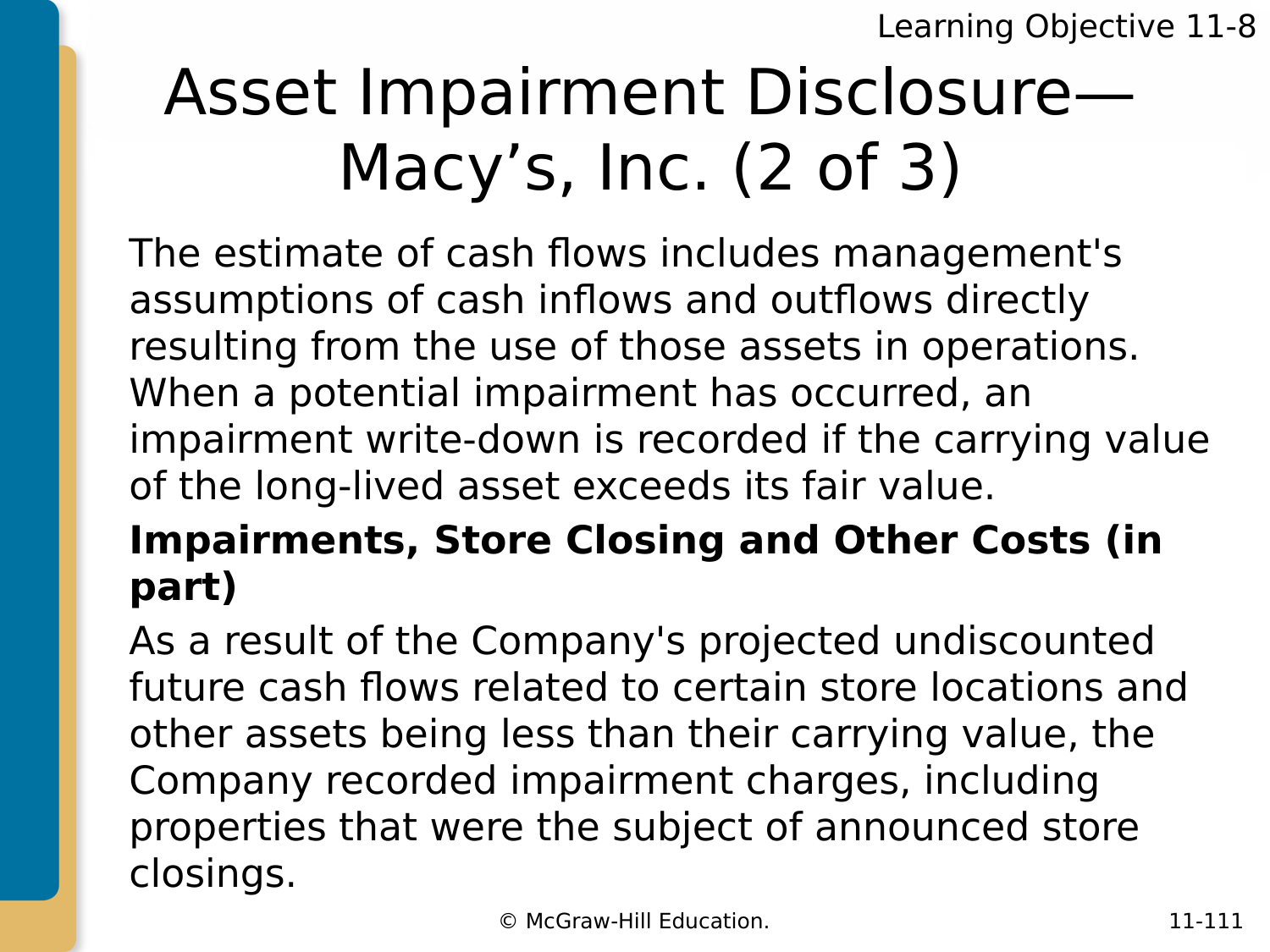

Learning Objective 11-8
# Asset Impairment Disclosure—Macy’s, Inc. (2 of 3)
The estimate of cash flows includes management's assumptions of cash inflows and outflows directly resulting from the use of those assets in operations. When a potential impairment has occurred, an impairment write-down is recorded if the carrying value of the long-lived asset exceeds its fair value.
Impairments, Store Closing and Other Costs (in part)
As a result of the Company's projected undiscounted future cash flows related to certain store locations and other assets being less than their carrying value, the Company recorded impairment charges, including properties that were the subject of announced store closings.